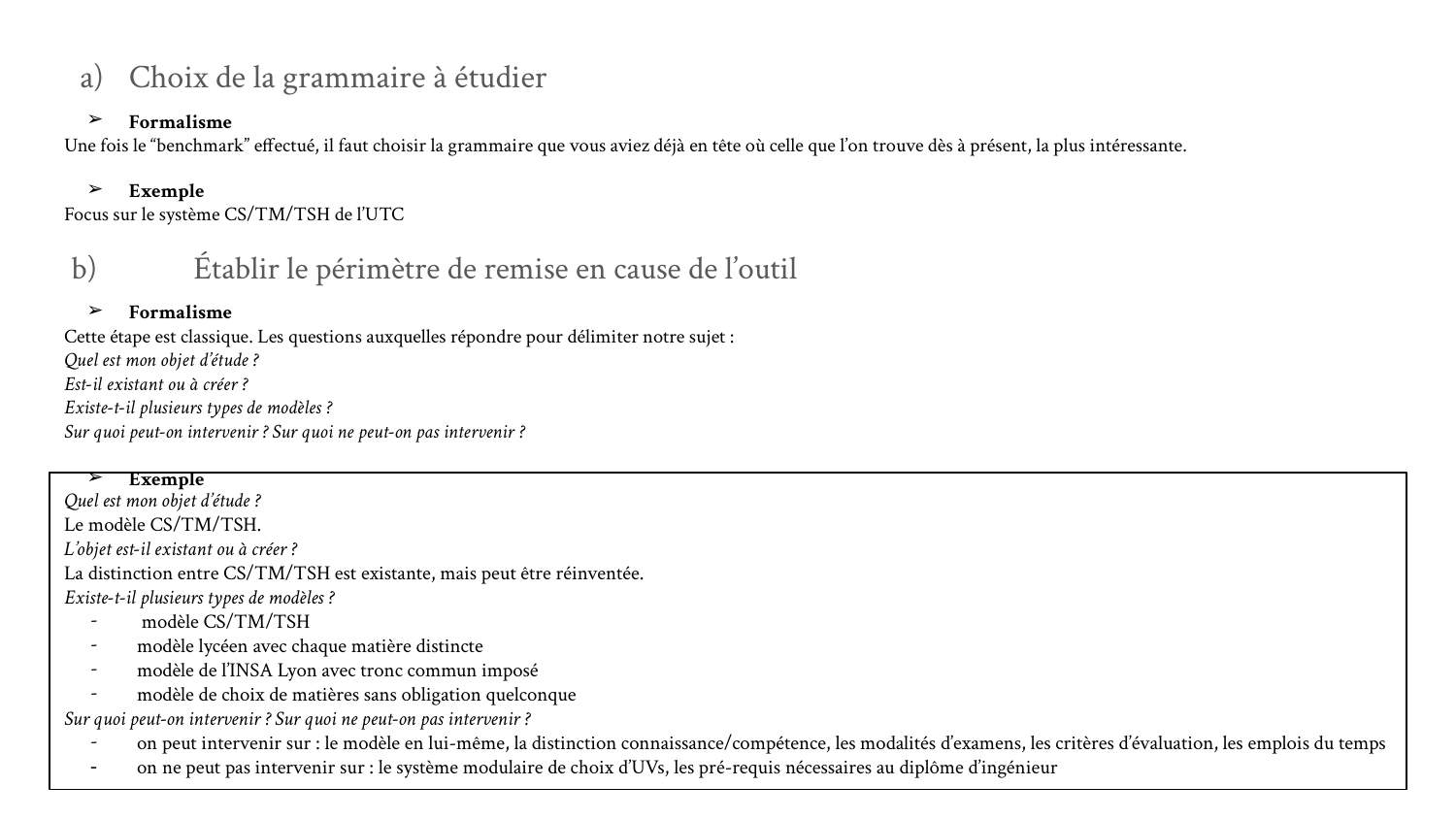

Choix de la grammaire à étudier

Formalisme
Une fois le “benchmark” effectué, il faut choisir la grammaire que vous aviez déjà en tête où celle que l’on trouve dès à présent, la plus intéressante.
Exemple
Focus sur le système CS/TM/TSH de l’UTC
 b)	Établir le périmètre de remise en cause de l’outil

Formalisme
Cette étape est classique. Les questions auxquelles répondre pour délimiter notre sujet :
Quel est mon objet d’étude ?
Est-il existant ou à créer ?
Existe-t-il plusieurs types de modèles ?
Sur quoi peut-on intervenir ? Sur quoi ne peut-on pas intervenir ?

Exemple

Quel est mon objet d’étude ?
Le modèle CS/TM/TSH.
L’objet est-il existant ou à créer ?
La distinction entre CS/TM/TSH est existante, mais peut être réinventée.
Existe-t-il plusieurs types de modèles ?
 modèle CS/TM/TSH
modèle lycéen avec chaque matière distincte
modèle de l’INSA Lyon avec tronc commun imposé
modèle de choix de matières sans obligation quelconque
Sur quoi peut-on intervenir ? Sur quoi ne peut-on pas intervenir ?
on peut intervenir sur : le modèle en lui-même, la distinction connaissance/compétence, les modalités d’examens, les critères d’évaluation, les emplois du temps
on ne peut pas intervenir sur : le système modulaire de choix d’UVs, les pré-requis nécessaires au diplôme d’ingénieur